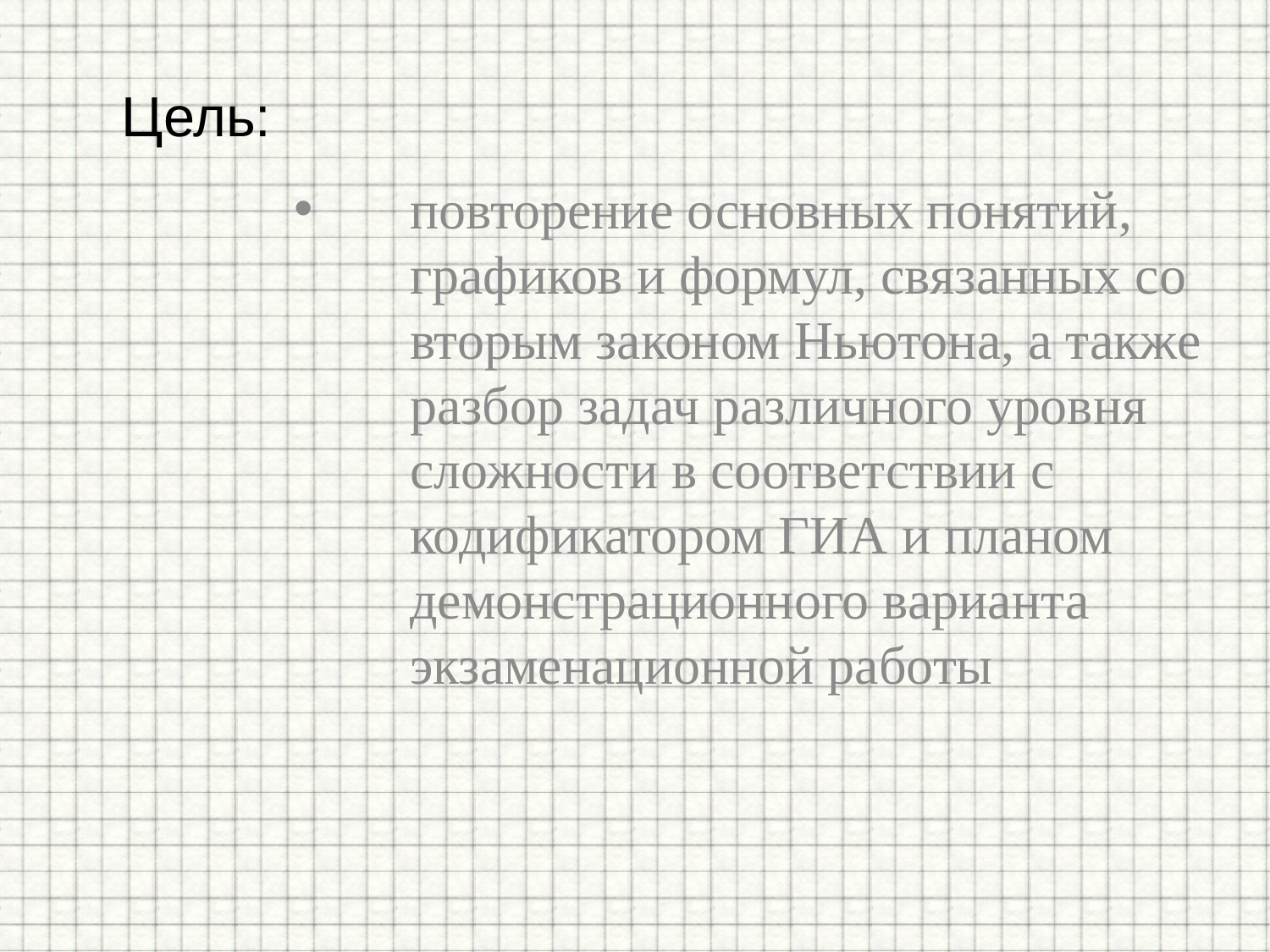

# Цель:
повторение основных понятий, графиков и формул, связанных со вторым законом Ньютона, а также разбор задач различного уровня сложности в соответствии с кодификатором ГИА и планом демонстрационного варианта экзаменационной работы